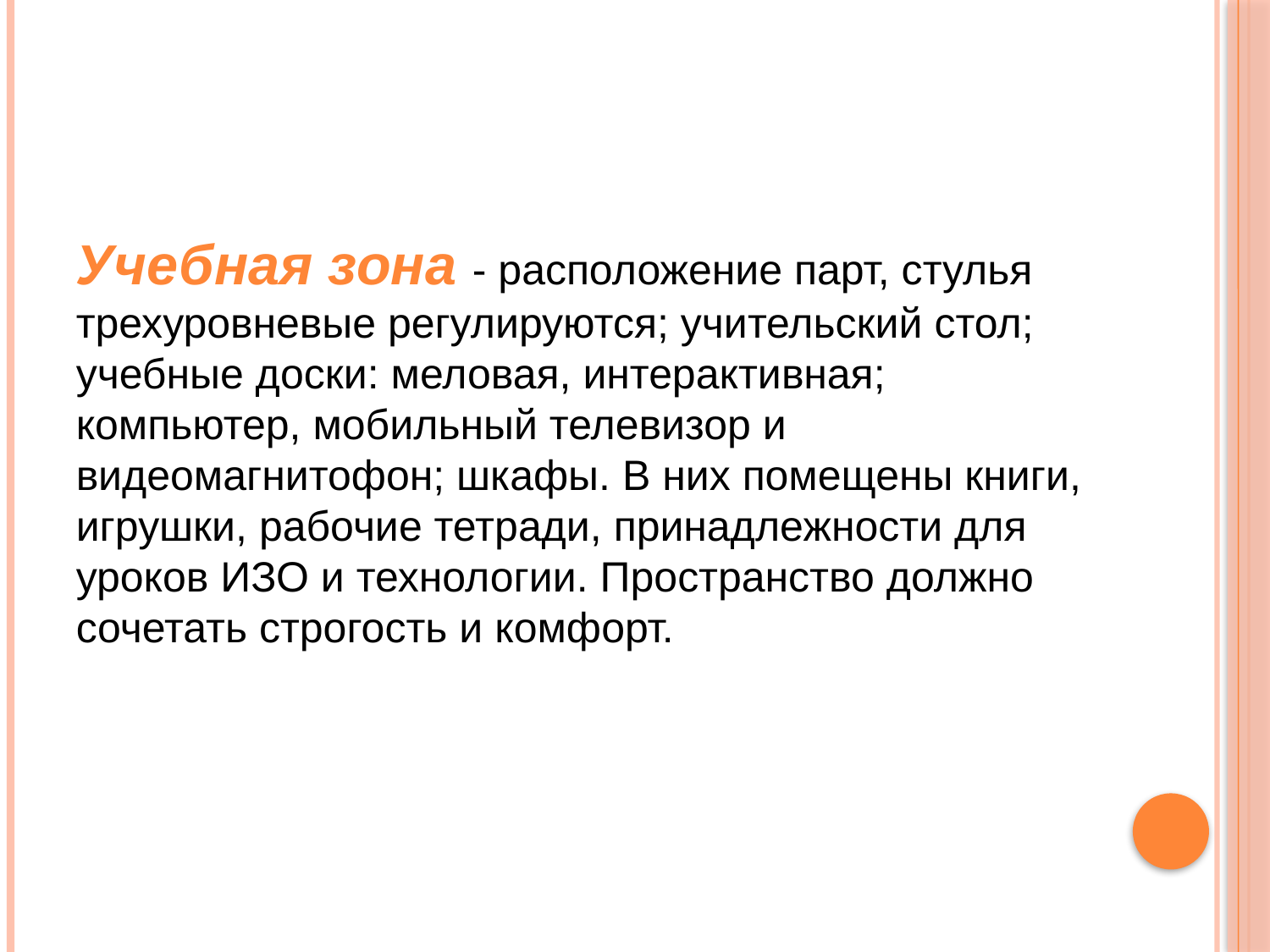

#
Учебная зона - расположение парт, стулья трехуровневые регулируются; учительский стол; учебные доски: меловая, интерактивная; компьютер, мобильный телевизор и видеомагнитофон; шкафы. В них помещены книги, игрушки, рабочие тетради, принадлежности для уроков ИЗО и технологии. Пространство должно сочетать строгость и комфорт.